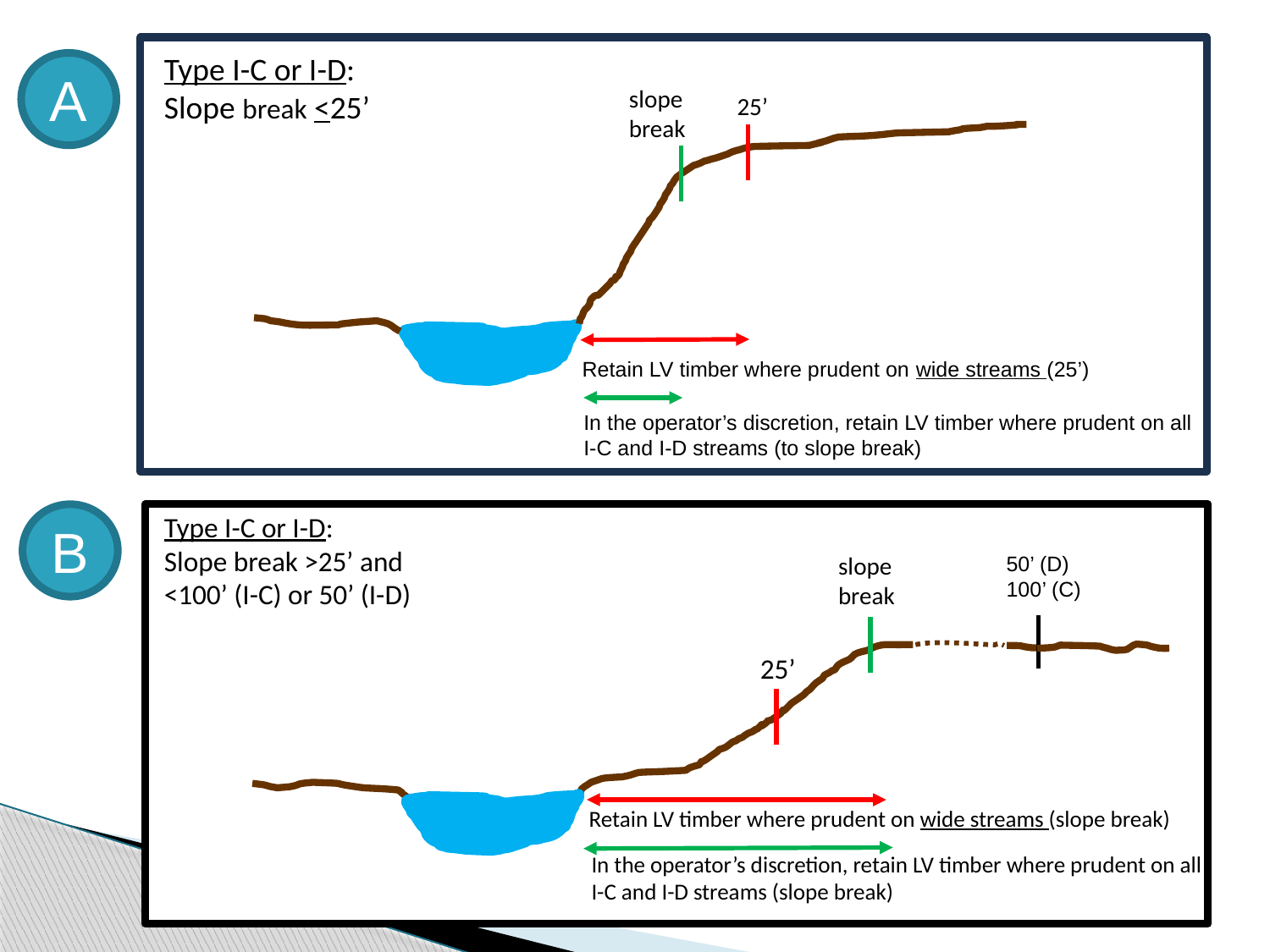

Type I-C or I-D:
Slope break <25’
A
slope break
25’

Retain LV timber where prudent on wide streams (25’)
In the operator’s discretion, retain LV timber where prudent on all I-C and I-D streams (to slope break)
Type I-C or I-D:
Slope break >25’ and
<100’ (I-C) or 50’ (I-D)

B
slope break
50’ (D)
100’ (C)

25’

Retain LV timber where prudent on wide streams (slope break)
In the operator’s discretion, retain LV timber where prudent on all I-C and I-D streams (slope break)